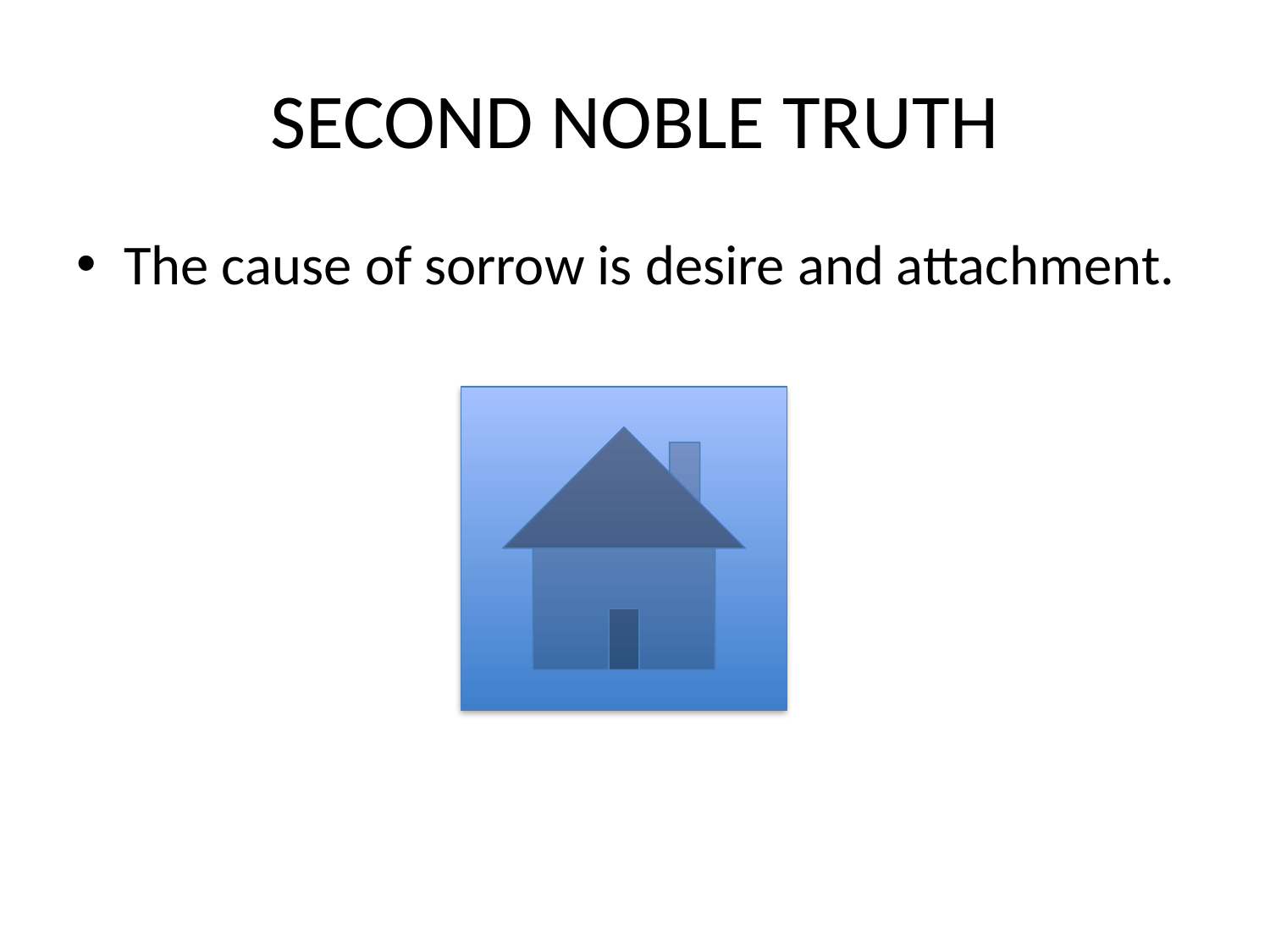

# SECOND NOBLE TRUTH
The cause of sorrow is desire and attachment.